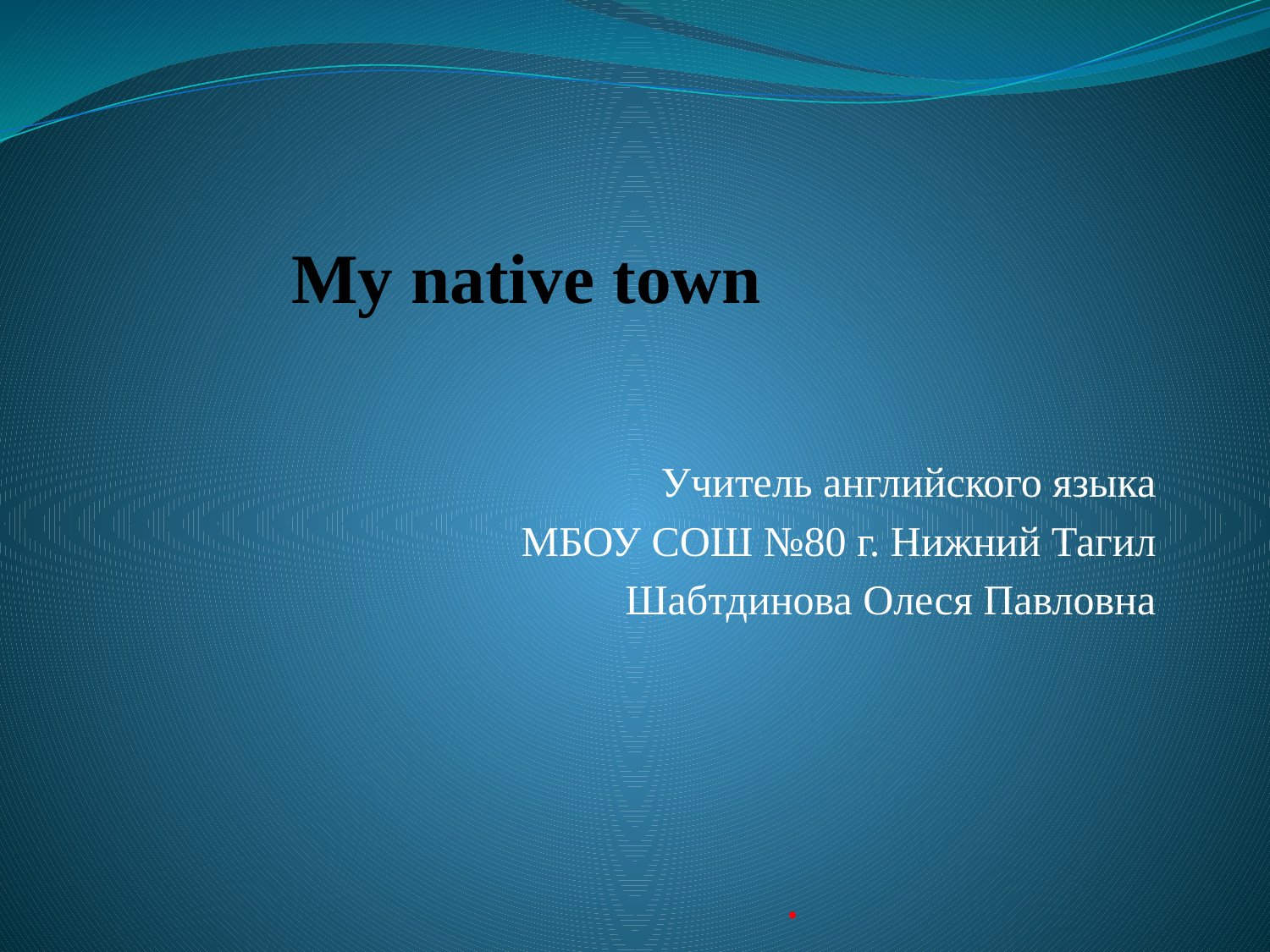

# My native town
Учитель английского языка
МБОУ СОШ №80 г. Нижний Тагил
Шабтдинова Олеся Павловна
.